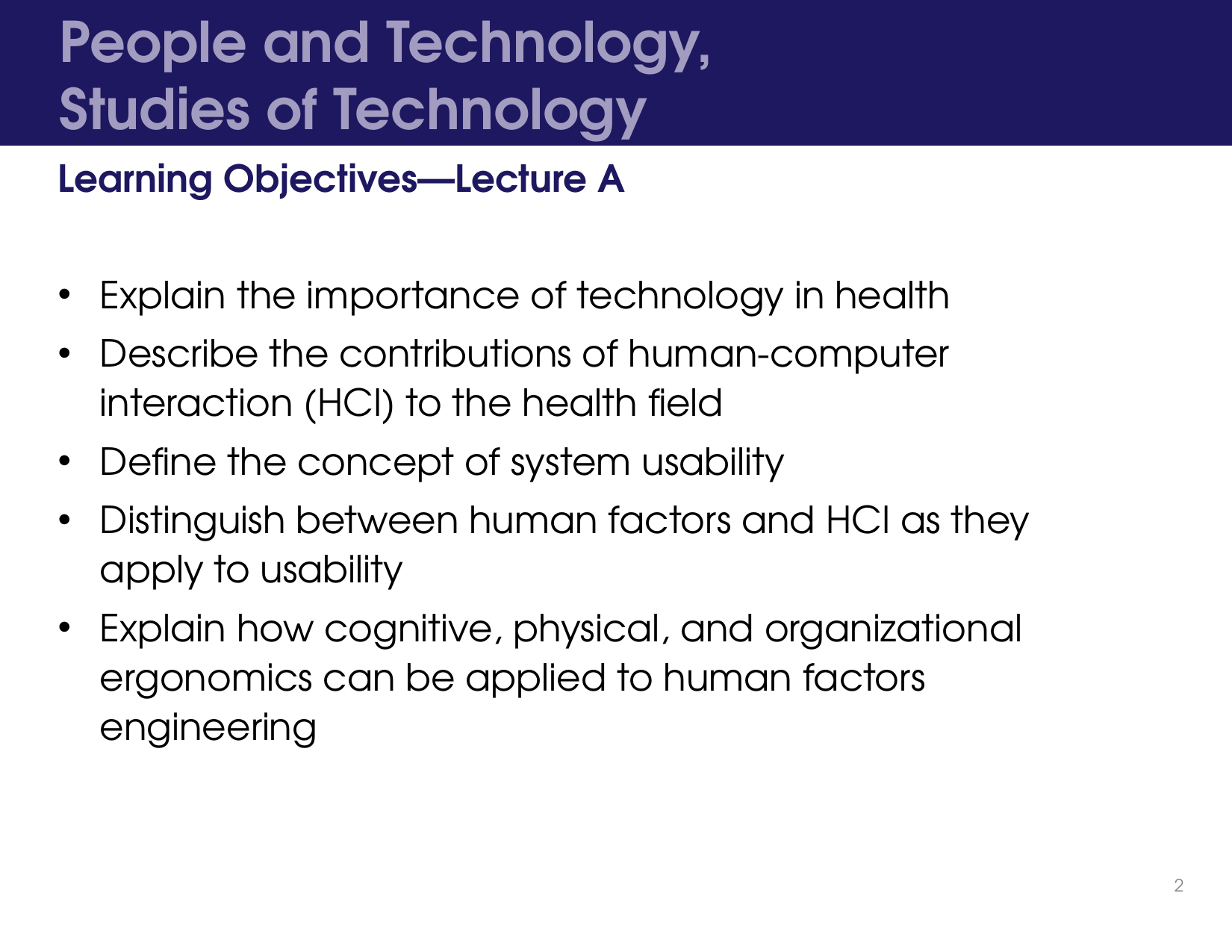

# People and Technology, Studies of Technology
Learning Objectives—Lecture A
Explain the importance of technology in health
Describe the contributions of human-computer interaction (HCI) to the health field
Define the concept of system usability
Distinguish between human factors and HCI as they apply to usability
Explain how cognitive, physical, and organizational ergonomics can be applied to human factors engineering
2